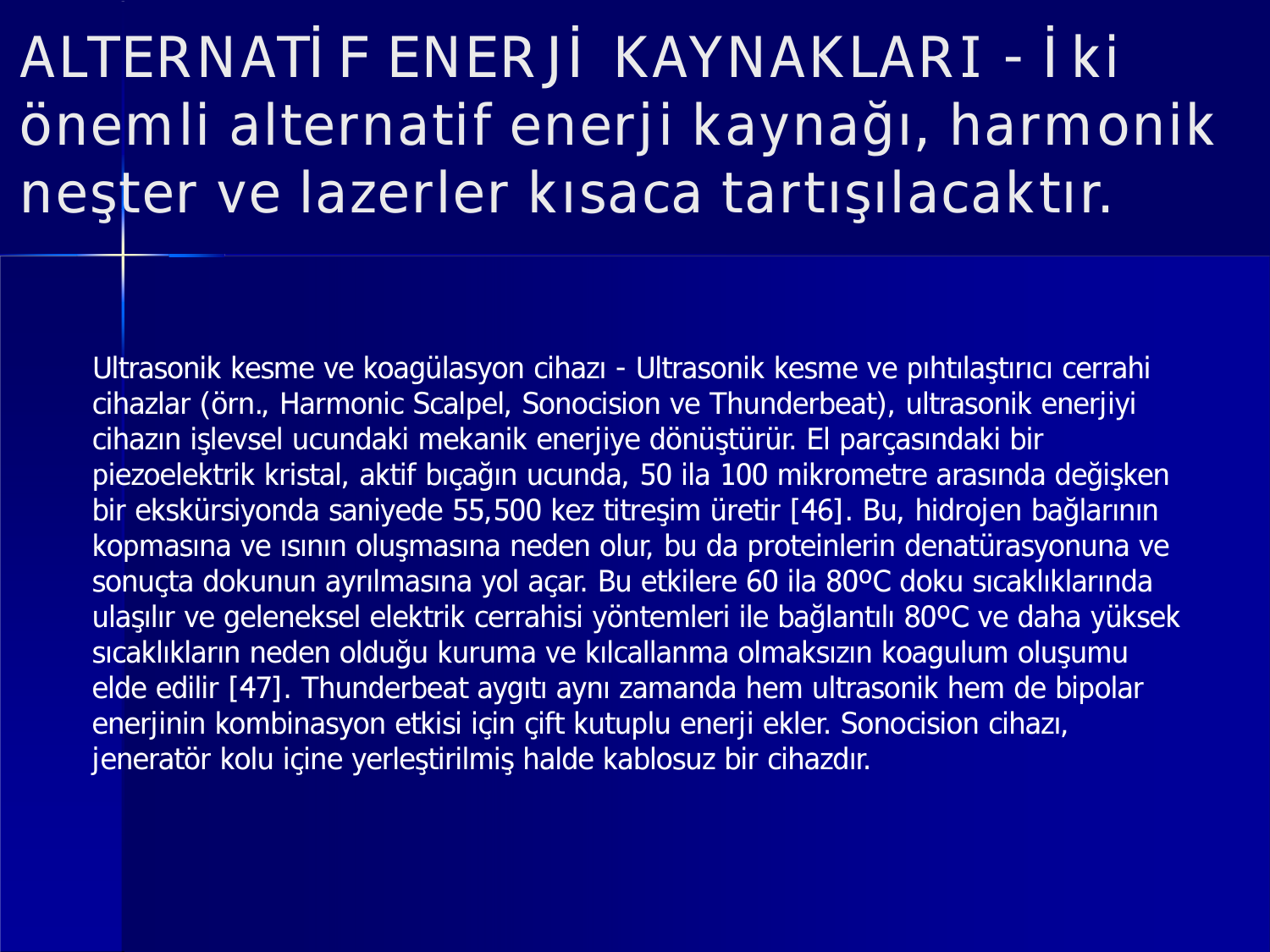

# ALTERNATİF ENERJİ KAYNAKLARI - İki önemli alternatif enerji kaynağı, harmonik neşter ve lazerler kısaca tartışılacaktır.
Ultrasonik kesme ve koagülasyon cihazı - Ultrasonik kesme ve pıhtılaştırıcı cerrahi cihazlar (örn., Harmonic Scalpel, Sonocision ve Thunderbeat), ultrasonik enerjiyi cihazın işlevsel ucundaki mekanik enerjiye dönüştürür. El parçasındaki bir piezoelektrik kristal, aktif bıçağın ucunda, 50 ila 100 mikrometre arasında değişken bir ekskürsiyonda saniyede 55,500 kez titreşim üretir [46]. Bu, hidrojen bağlarının kopmasına ve ısının oluşmasına neden olur, bu da proteinlerin denatürasyonuna ve sonuçta dokunun ayrılmasına yol açar. Bu etkilere 60 ila 80ºC doku sıcaklıklarında ulaşılır ve geleneksel elektrik cerrahisi yöntemleri ile bağlantılı 80ºC ve daha yüksek sıcaklıkların neden olduğu kuruma ve kılcallanma olmaksızın koagulum oluşumu elde edilir [47]. Thunderbeat aygıtı aynı zamanda hem ultrasonik hem de bipolar enerjinin kombinasyon etkisi için çift kutuplu enerji ekler. Sonocision cihazı, jeneratör kolu içine yerleştirilmiş halde kablosuz bir cihazdır.